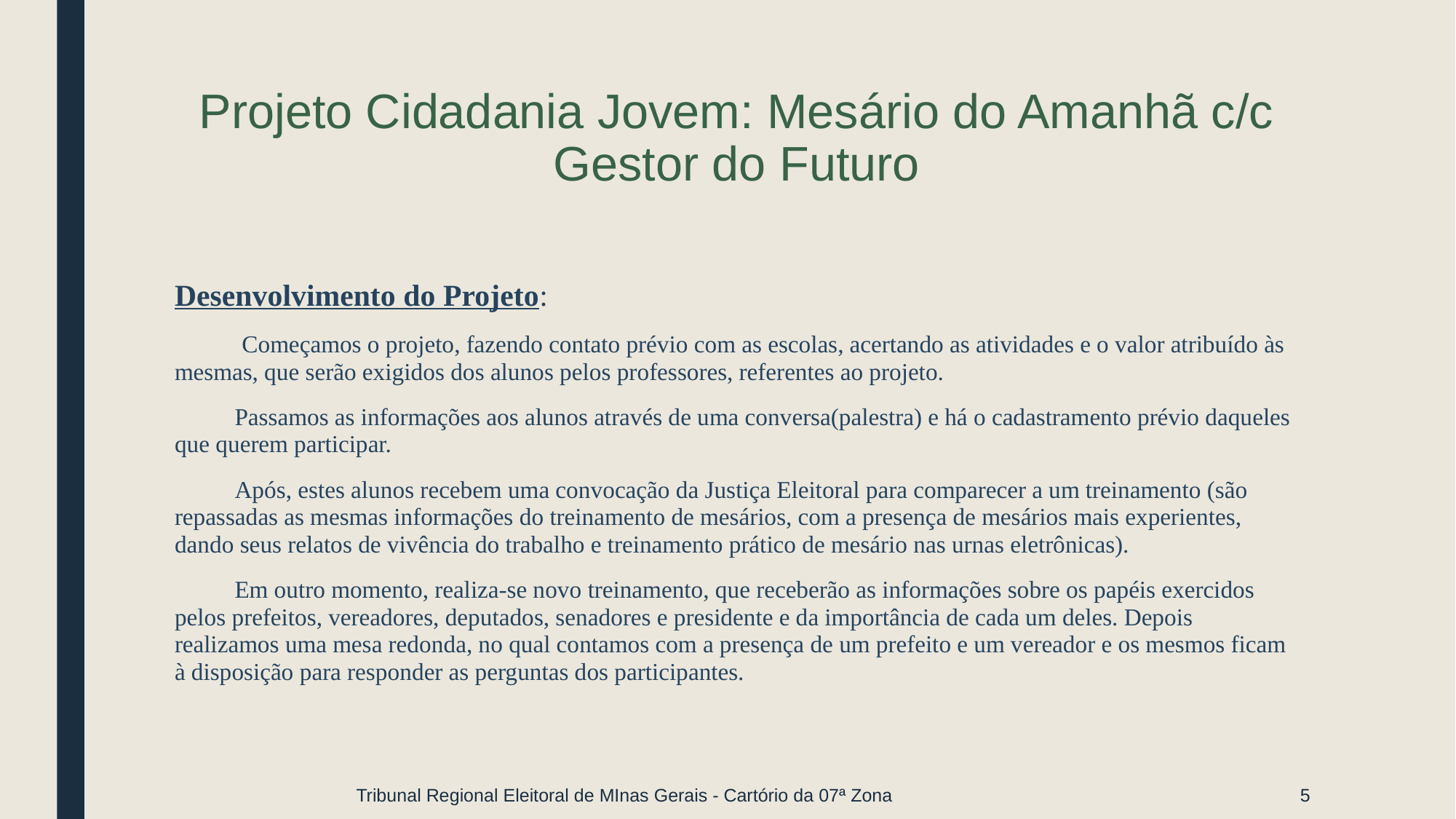

# Projeto Cidadania Jovem: Mesário do Amanhã c/c Gestor do Futuro
Desenvolvimento do Projeto:
          Começamos o projeto, fazendo contato prévio com as escolas, acertando as atividades e o valor atribuído às mesmas, que serão exigidos dos alunos pelos professores, referentes ao projeto.
          Passamos as informações aos alunos através de uma conversa(palestra) e há o cadastramento prévio daqueles que querem participar.
          Após, estes alunos recebem uma convocação da Justiça Eleitoral para comparecer a um treinamento (são repassadas as mesmas informações do treinamento de mesários, com a presença de mesários mais experientes, dando seus relatos de vivência do trabalho e treinamento prático de mesário nas urnas eletrônicas).
          Em outro momento, realiza-se novo treinamento, que receberão as informações sobre os papéis exercidos pelos prefeitos, vereadores, deputados, senadores e presidente e da importância de cada um deles. Depois realizamos uma mesa redonda, no qual contamos com a presença de um prefeito e um vereador e os mesmos ficam à disposição para responder as perguntas dos participantes.

Tribunal Regional Eleitoral de MInas Gerais - Cartório da 07ª Zona
5